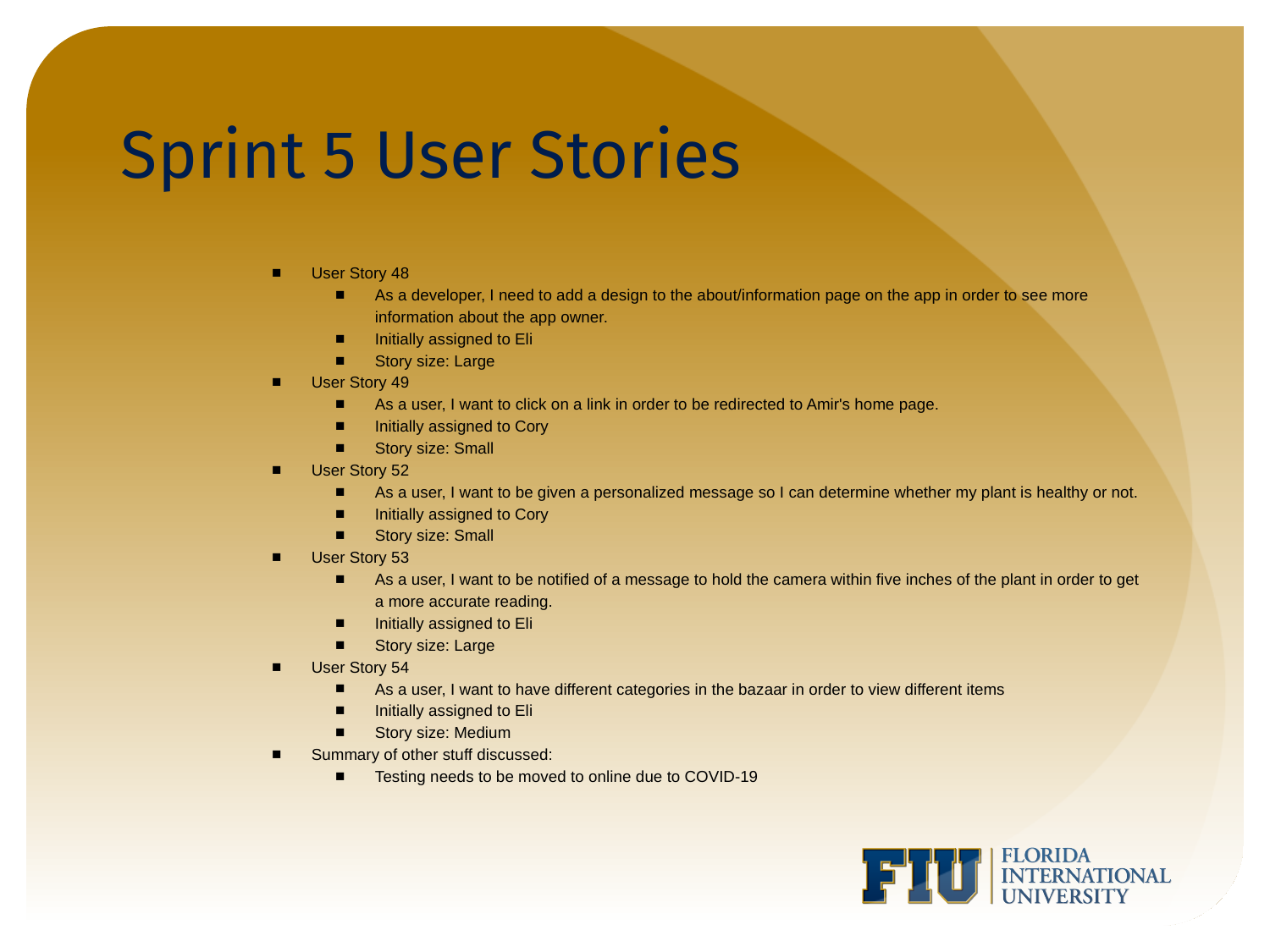

# Sprint 5 User Stories
User Story 48
As a developer, I need to add a design to the about/information page on the app in order to see more information about the app owner.
Initially assigned to Eli
Story size: Large
User Story 49
As a user, I want to click on a link in order to be redirected to Amir's home page.
Initially assigned to Cory
Story size: Small
User Story 52
As a user, I want to be given a personalized message so I can determine whether my plant is healthy or not.
Initially assigned to Cory
Story size: Small
User Story 53
As a user, I want to be notified of a message to hold the camera within five inches of the plant in order to get a more accurate reading.
Initially assigned to Eli
Story size: Large
User Story 54
As a user, I want to have different categories in the bazaar in order to view different items
Initially assigned to Eli
Story size: Medium
Summary of other stuff discussed:
Testing needs to be moved to online due to COVID-19